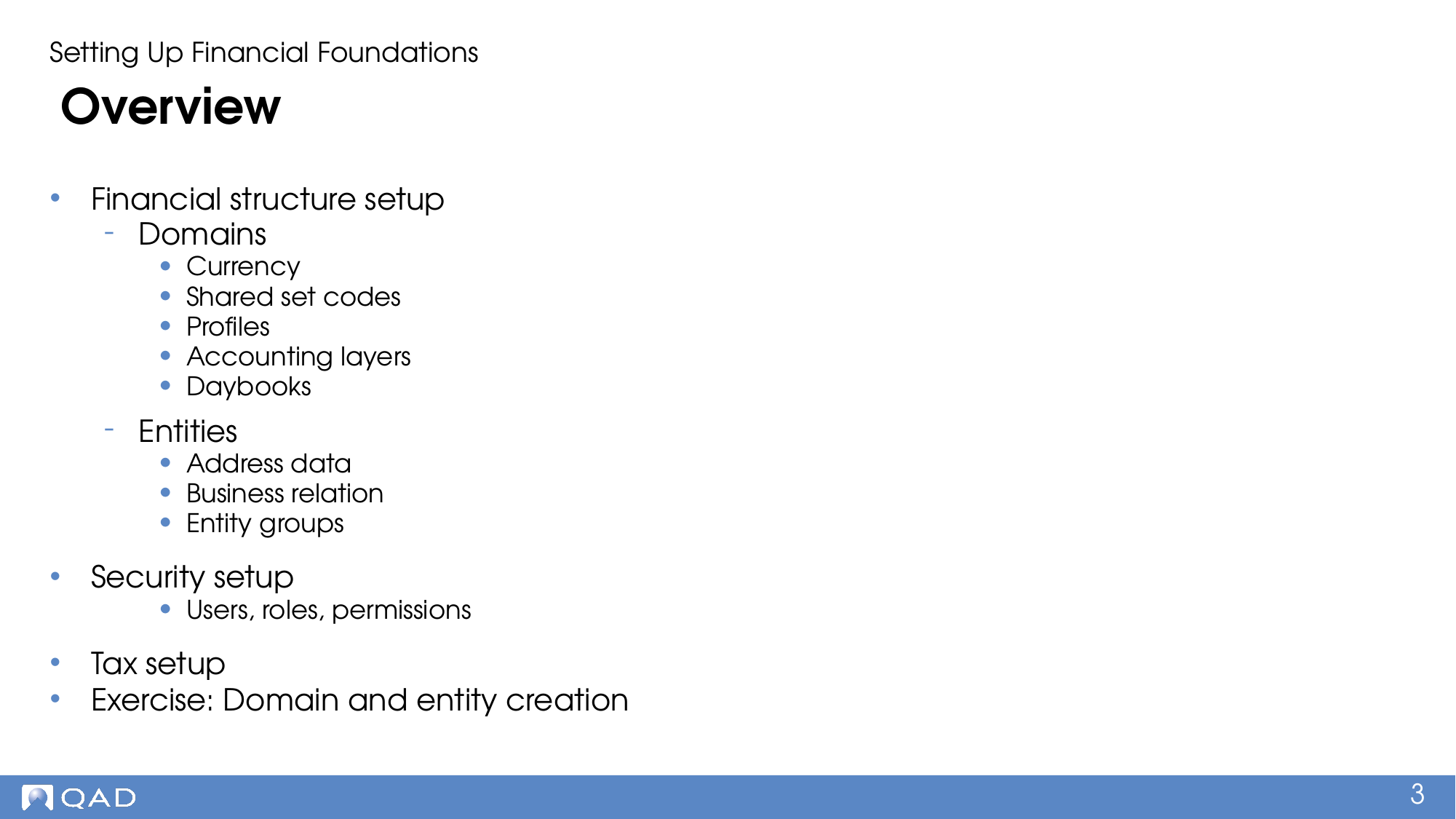

Setting Up Financial Foundations
# Overview
Financial structure setup
Domains
Currency
Shared set codes
Profiles
Accounting layers
Daybooks
Entities
Address data
Business relation
Entity groups
Security setup
Users, roles, permissions
Tax setup
Exercise: Domain and entity creation

3